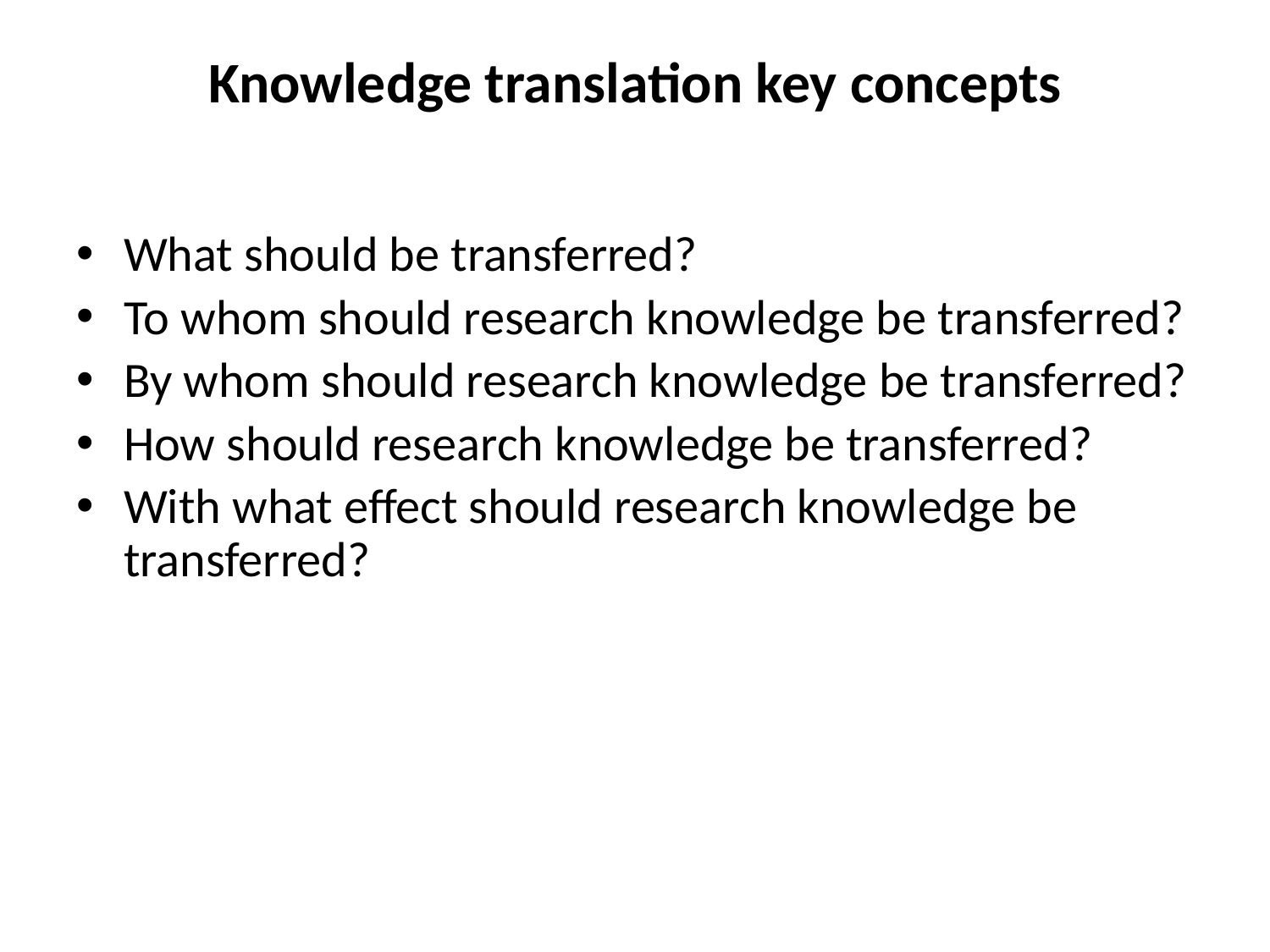

# Knowledge translation key concepts
What should be transferred?
To whom should research knowledge be transferred?
By whom should research knowledge be transferred?
How should research knowledge be transferred?
With what effect should research knowledge be transferred?